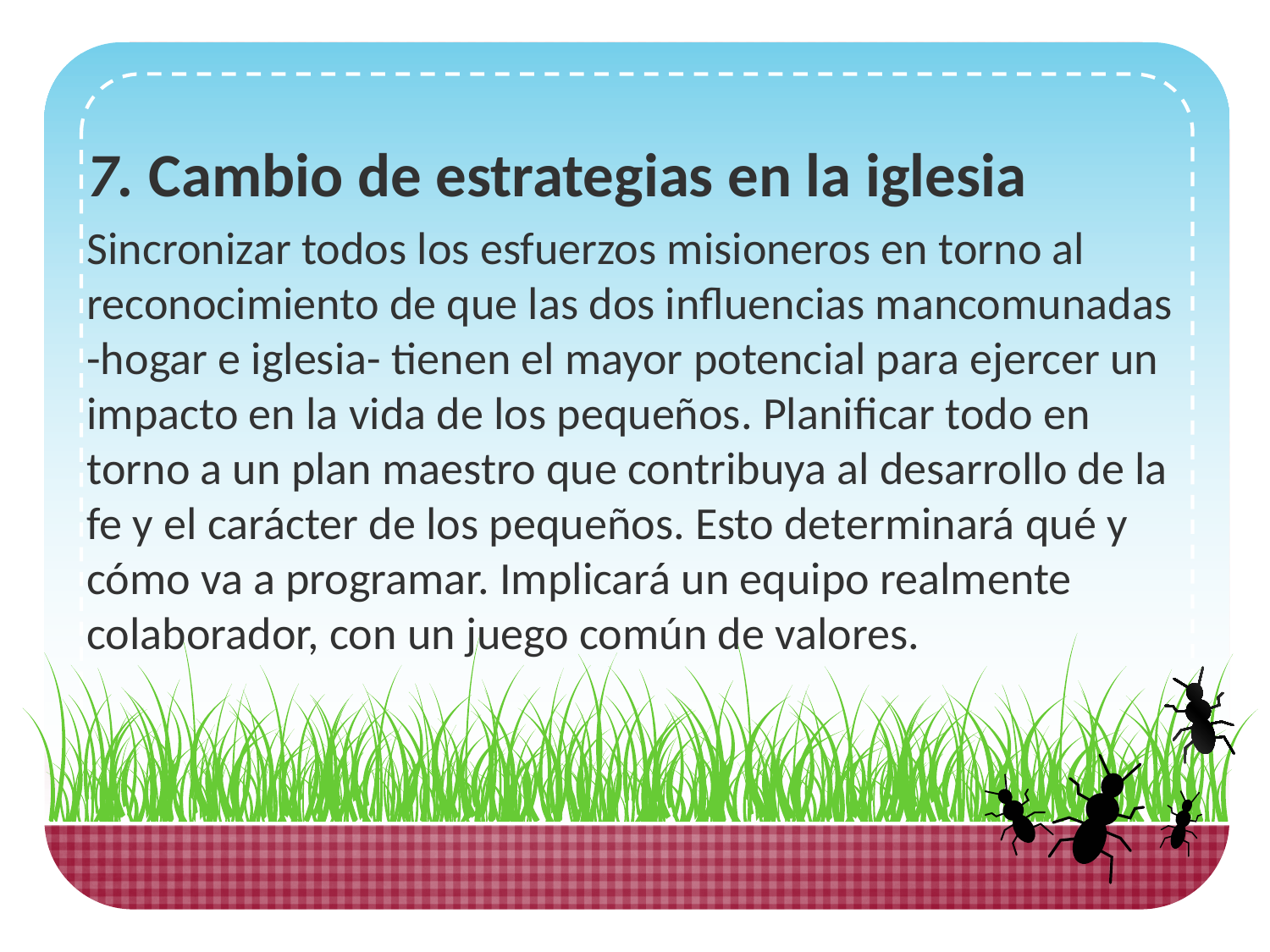

7. Cambio de estrategias en la iglesia
Sincronizar todos los esfuerzos misioneros en torno al reconocimiento de que las dos influencias mancomunadas  -hogar e iglesia- tienen el mayor potencial para ejercer un impacto en la vida de los pequeños. Planificar todo en torno a un plan maestro que contribuya al desarrollo de la fe y el carácter de los pequeños. Esto determinará qué y cómo va a programar. Implicará un equipo realmente colaborador, con un juego común de valores.